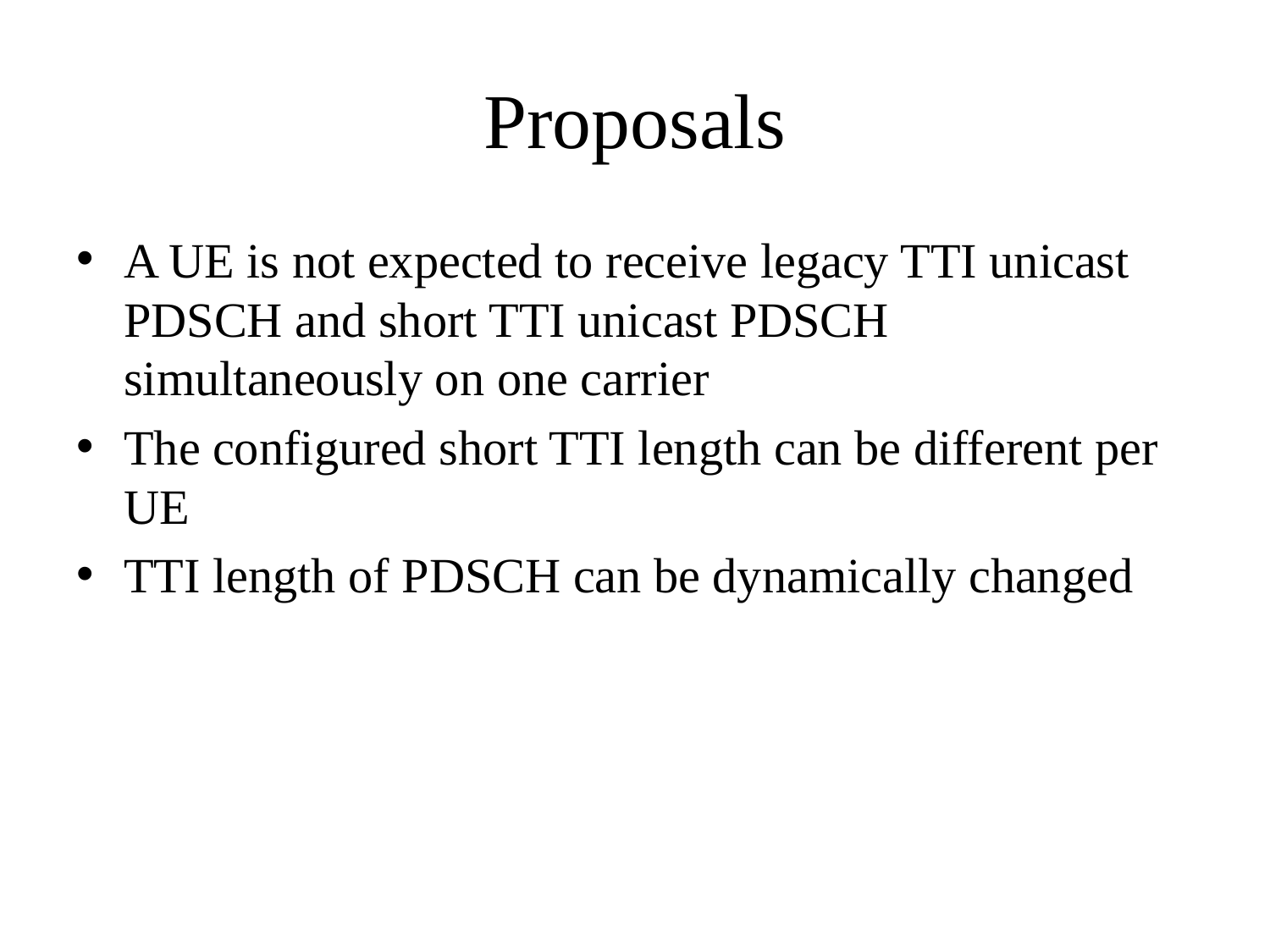

# Proposals
A UE is not expected to receive legacy TTI unicast PDSCH and short TTI unicast PDSCH simultaneously on one carrier
The configured short TTI length can be different per UE
TTI length of PDSCH can be dynamically changed